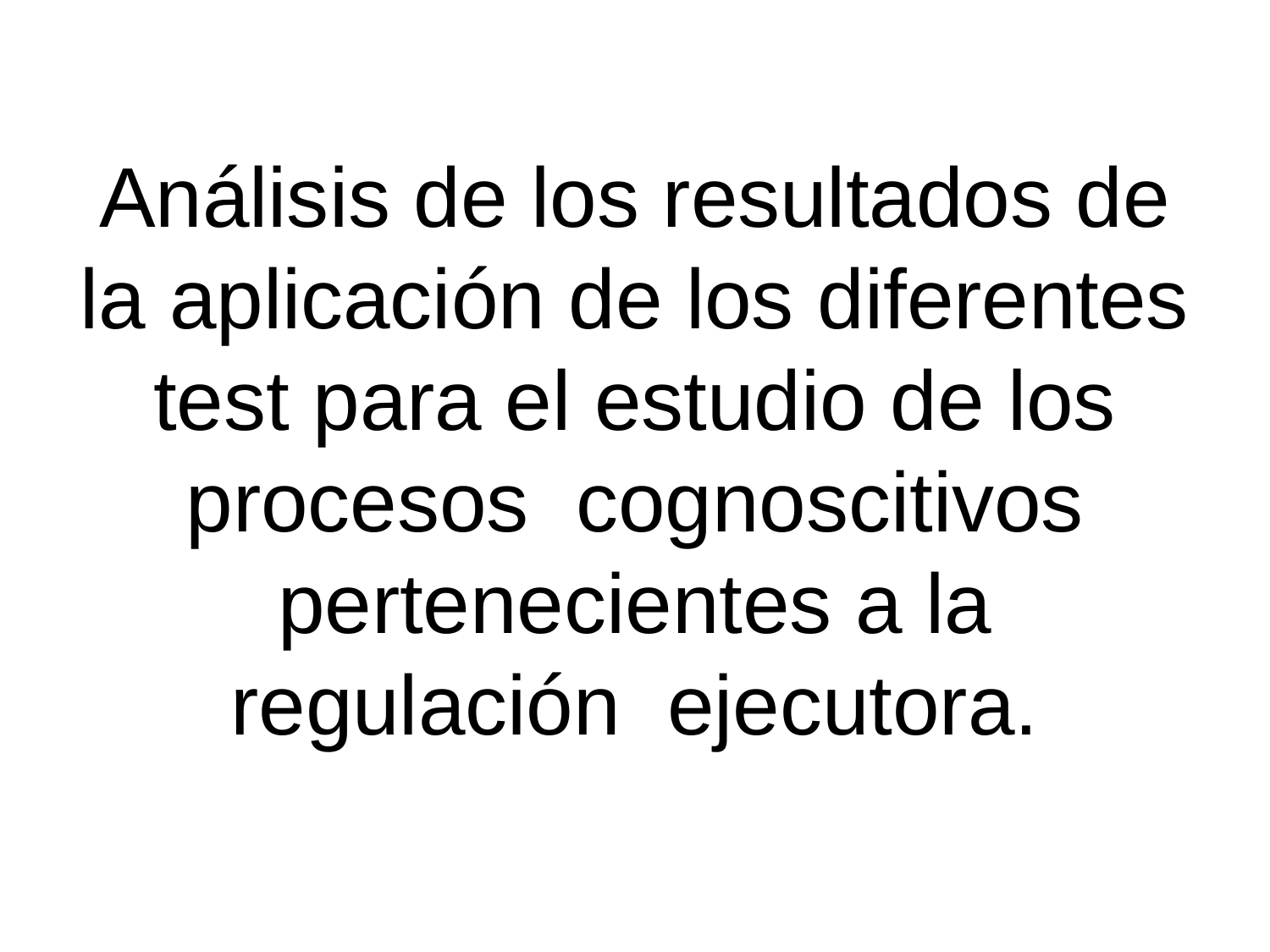

# Análisis de los resultados de la aplicación de los diferentes test para el estudio de los procesos  cognoscitivos pertenecientes a la regulación  ejecutora.